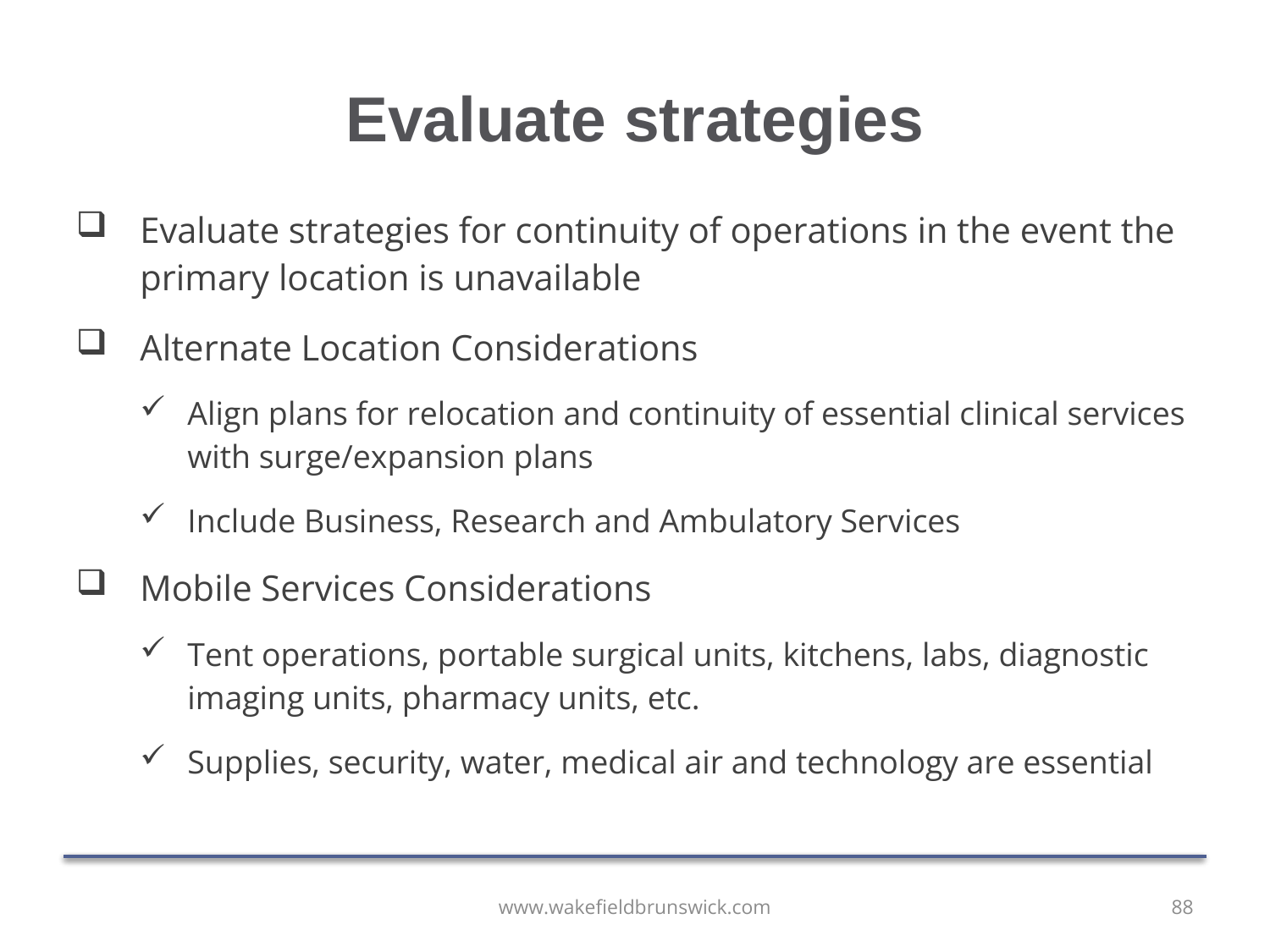

# Evaluate strategies
Evaluate strategies for continuity of operations in the event the primary location is unavailable
Alternate Location Considerations
Align plans for relocation and continuity of essential clinical services with surge/expansion plans
Include Business, Research and Ambulatory Services
Mobile Services Considerations
Tent operations, portable surgical units, kitchens, labs, diagnostic imaging units, pharmacy units, etc.
Supplies, security, water, medical air and technology are essential
www.wakefieldbrunswick.com
88